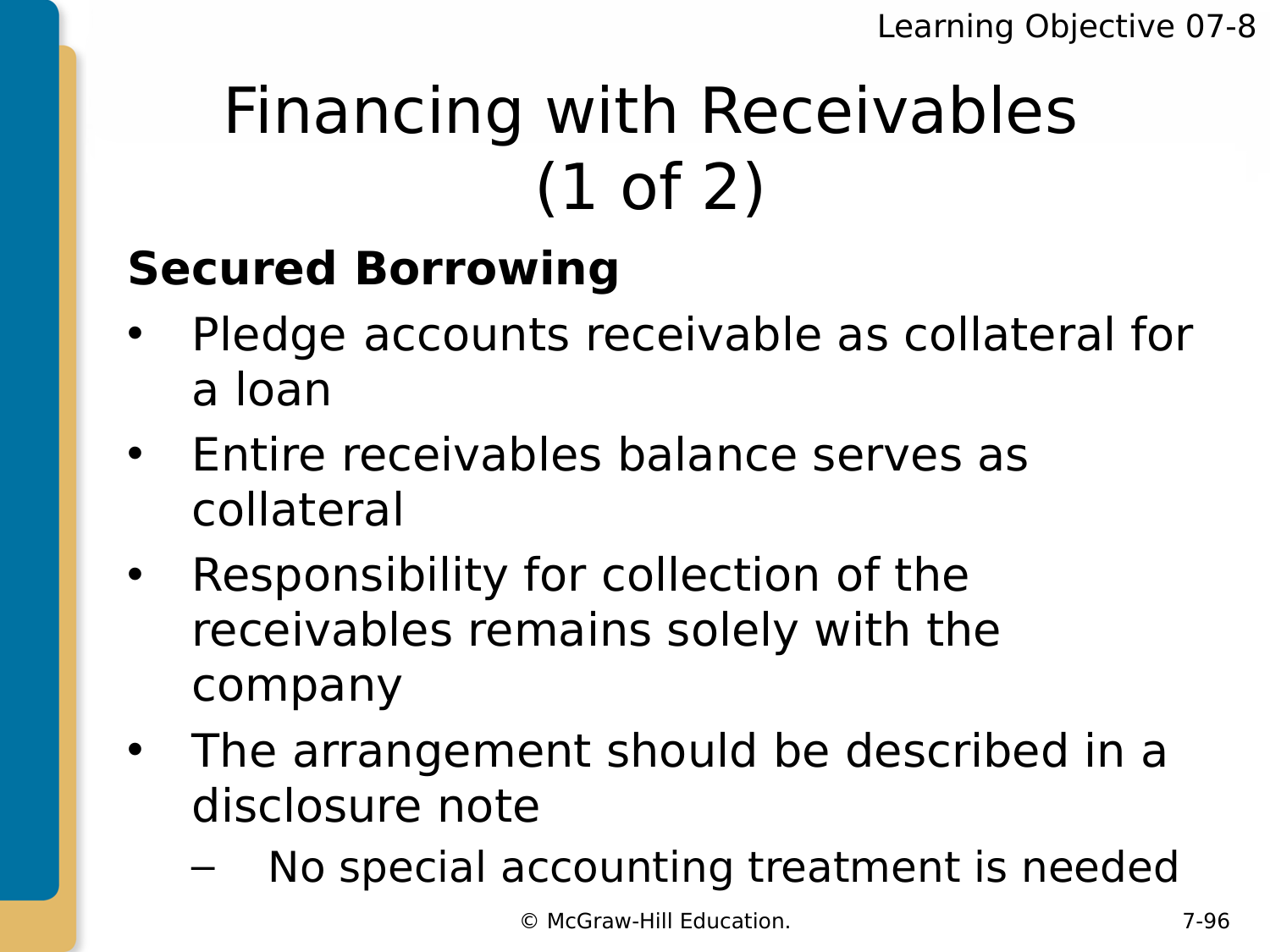

Learning Objective 07-8
# Financing with Receivables (1 of 2)
Secured Borrowing
Pledge accounts receivable as collateral for a loan
Entire receivables balance serves as collateral
Responsibility for collection of the receivables remains solely with the company
The arrangement should be described in a disclosure note
 No special accounting treatment is needed